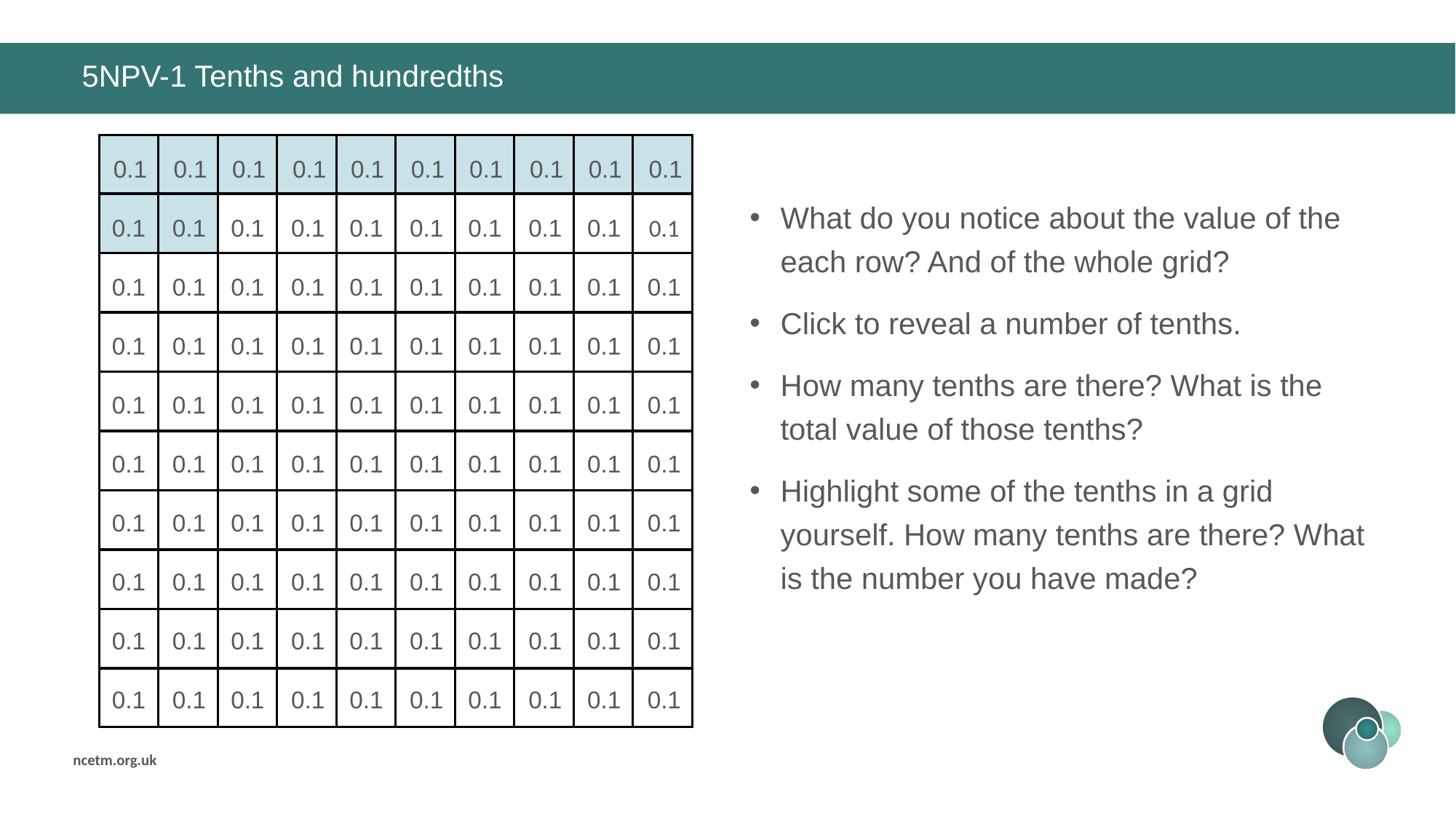

# 5NPV-1 Tenths and hundredths

0.1
0.1
0.1
0.1
0.1
0.1
0.1
0.1
0.1
0.1
0.1
0.1
0.1
0.1
0.1
0.1
0.1
0.1
0.1
0.1
0.1
0.1
0.1
0.1
0.1
0.1
0.1
0.1
0.1
0.1
0.1
0.1
0.1
0.1
0.1
0.1
0.1
0.1
0.1
0.1
0.1
0.1
0.1
0.1
0.1
0.1
0.1
0.1
0.1
0.1
0.1
0.1
0.1
0.1
0.1
0.1
0.1
0.1
0.1
0.1
0.1
0.1
0.1
0.1
0.1
0.1
0.1
0.1
0.1
0.1
0.1
0.1
0.1
0.1
0.1
0.1
0.1
0.1
0.1
0.1
0.1
0.1
0.1
0.1
0.1
0.1
0.1
0.1
0.1
0.1
0.1
0.1
0.1
0.1
0.1
0.1
0.1
0.1
0.1
0.1
What do you notice about the value of the each row? And of the whole grid?
Click to reveal a number of tenths.
How many tenths are there? What is the total value of those tenths?
Highlight some of the tenths in a grid yourself. How many tenths are there? What is the number you have made?